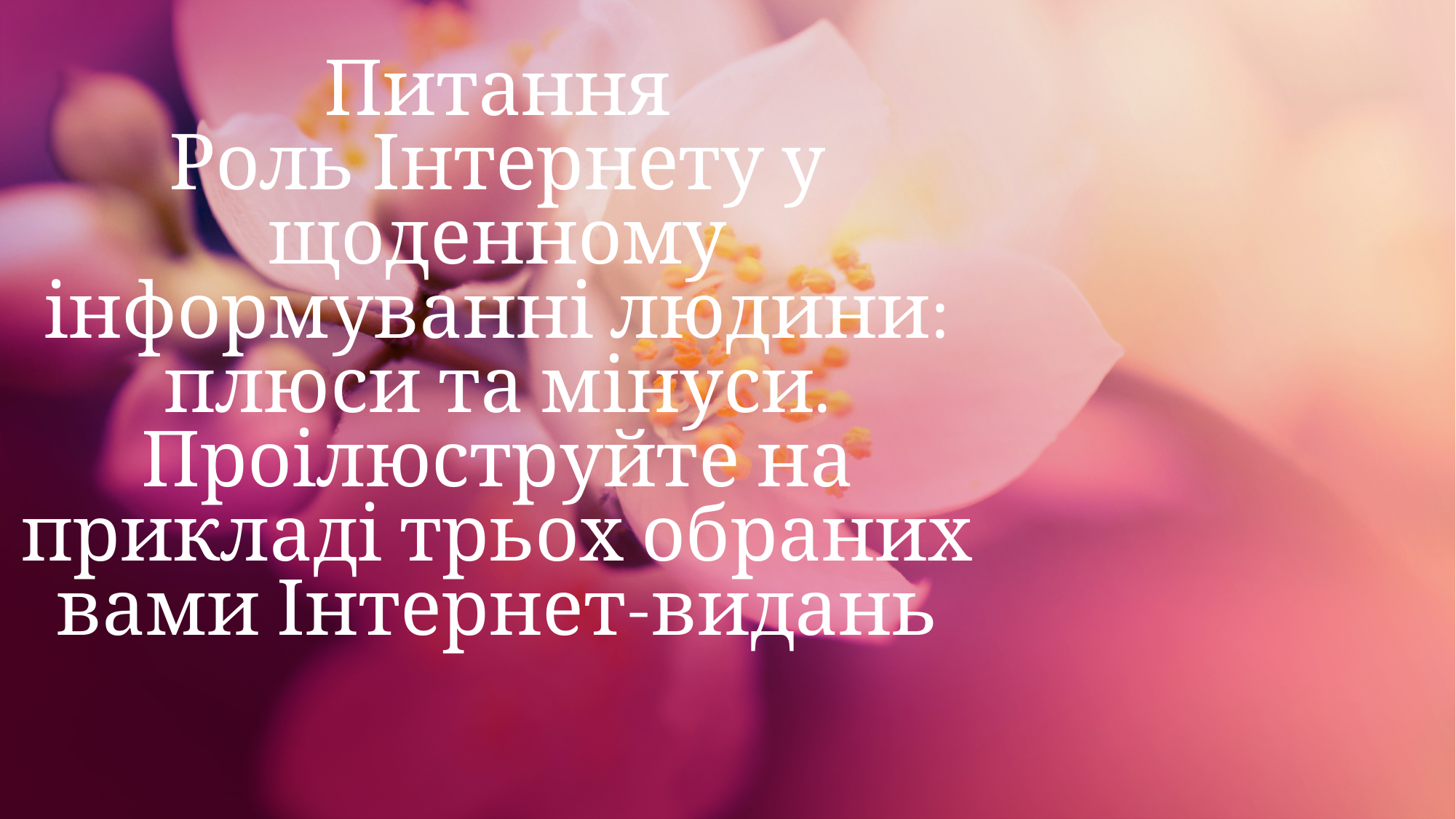

# Питання Роль Інтернету у щоденному інформуванні людини: плюси та мінуси. Проілюструйте на прикладі трьох обраних вами Інтернет-видань